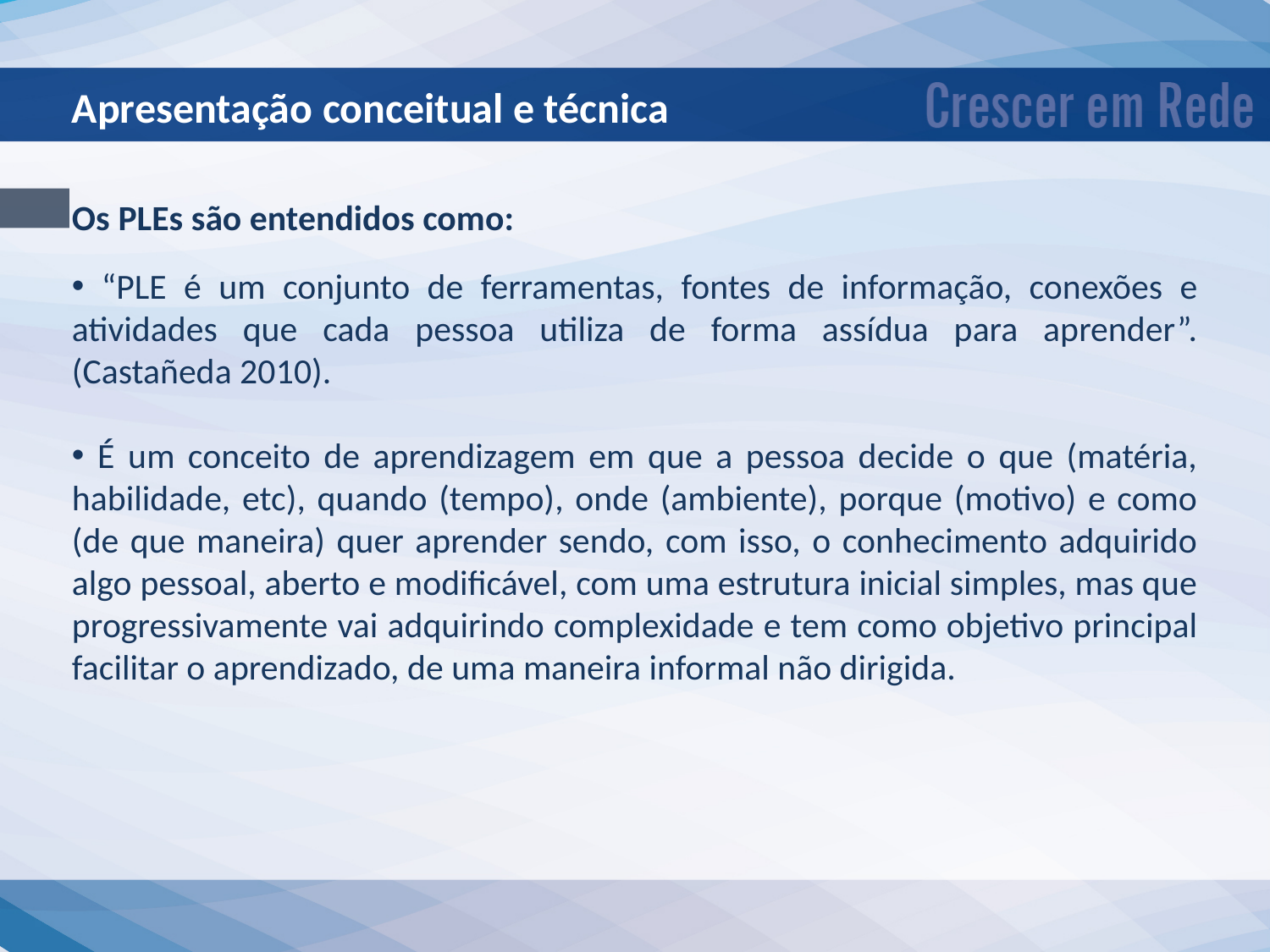

Apresentação conceitual e técnica
Os PLEs são entendidos como:

 “PLE é um conjunto de ferramentas, fontes de informação, conexões e atividades que cada pessoa utiliza de forma assídua para aprender”. (Castañeda 2010).

 É um conceito de aprendizagem em que a pessoa decide o que (matéria, habilidade, etc), quando (tempo), onde (ambiente), porque (motivo) e como (de que maneira) quer aprender sendo, com isso, o conhecimento adquirido algo pessoal, aberto e modificável, com uma estrutura inicial simples, mas que progressivamente vai adquirindo complexidade e tem como objetivo principal facilitar o aprendizado, de uma maneira informal não dirigida.